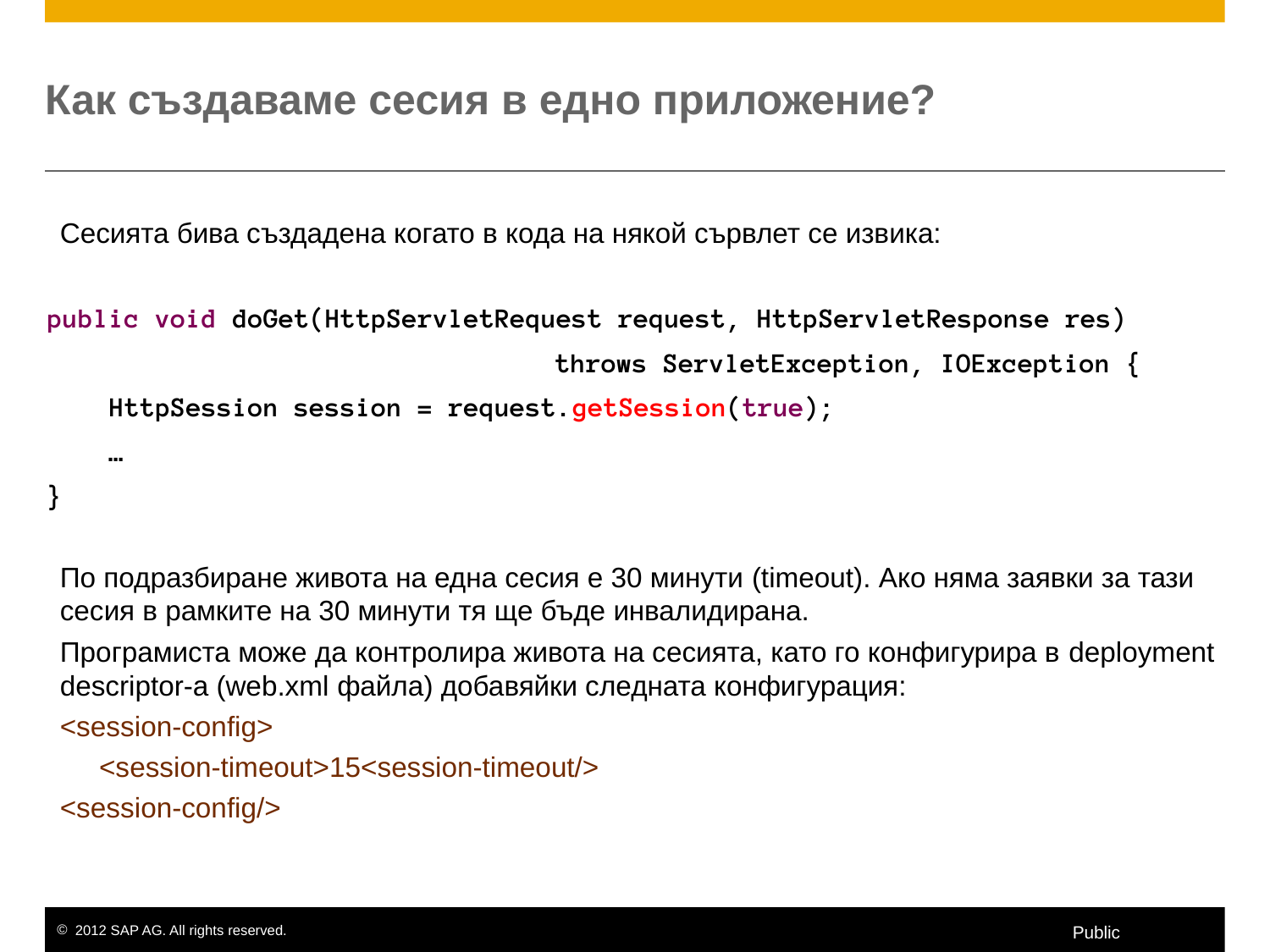

# Как създаваме сесия в едно приложение?
Сесията бива създадена когато в кода на някой сървлет се извика:

public void doGet(HttpServletRequest request, HttpServletResponse res)
				throws ServletException, IOException {
    HttpSession session = request.getSession(true);
    …
}

По подразбиране живота на една сесия е 30 минути (timeout). Ако няма заявки за тази сесия в рамките на 30 минути тя ще бъде инвалидирана.
Програмиста може да контролира живота на сесията, като го конфигурира в deployment descriptor-a (web.xml файла) добавяйки следната конфигурация:
<session-config>
     <session-timeout>15<session-timeout/>
<session-config/>